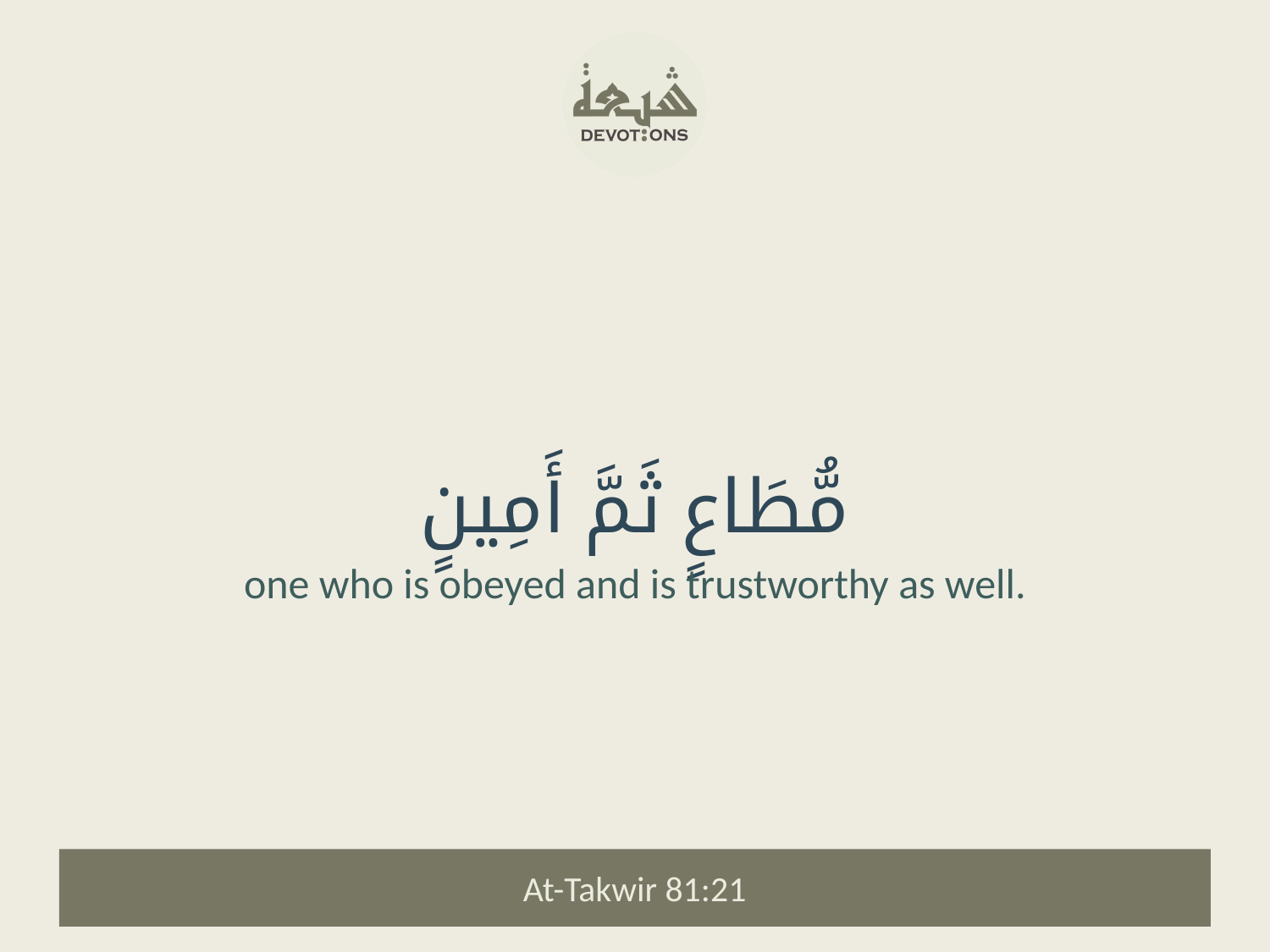

مُّطَاعٍ ثَمَّ أَمِينٍ
one who is obeyed and is trustworthy as well.
At-Takwir 81:21